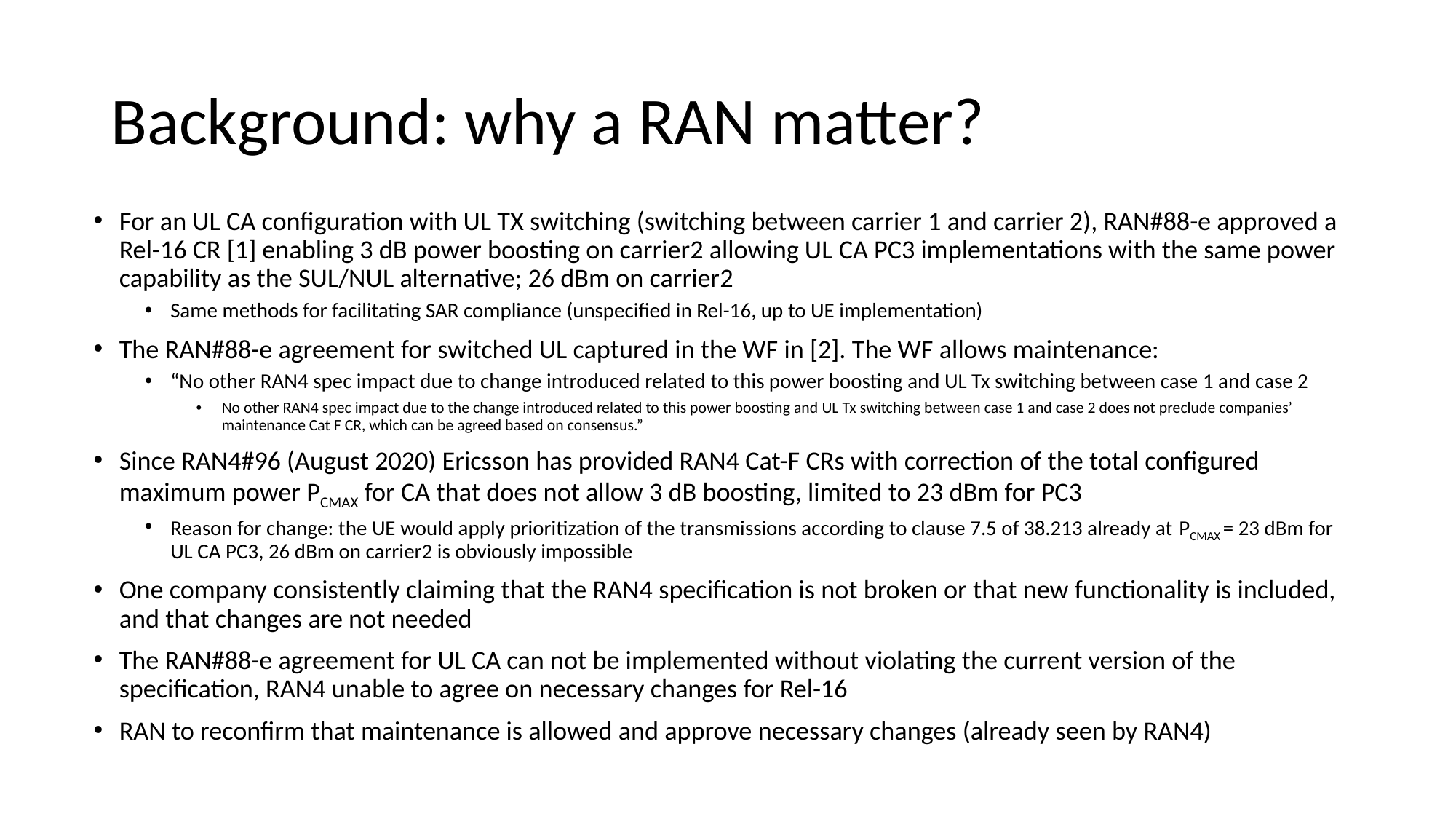

# Background: why a RAN matter?
For an UL CA configuration with UL TX switching (switching between carrier 1 and carrier 2), RAN#88-e approved a Rel-16 CR [1] enabling 3 dB power boosting on carrier2 allowing UL CA PC3 implementations with the same power capability as the SUL/NUL alternative; 26 dBm on carrier2
Same methods for facilitating SAR compliance (unspecified in Rel-16, up to UE implementation)
The RAN#88-e agreement for switched UL captured in the WF in [2]. The WF allows maintenance:
“No other RAN4 spec impact due to change introduced related to this power boosting and UL Tx switching between case 1 and case 2
No other RAN4 spec impact due to the change introduced related to this power boosting and UL Tx switching between case 1 and case 2 does not preclude companies’ maintenance Cat F CR, which can be agreed based on consensus.”
Since RAN4#96 (August 2020) Ericsson has provided RAN4 Cat-F CRs with correction of the total configured maximum power PCMAX for CA that does not allow 3 dB boosting, limited to 23 dBm for PC3
Reason for change: the UE would apply prioritization of the transmissions according to clause 7.5 of 38.213 already at PCMAX = 23 dBm for UL CA PC3, 26 dBm on carrier2 is obviously impossible
One company consistently claiming that the RAN4 specification is not broken or that new functionality is included, and that changes are not needed
The RAN#88-e agreement for UL CA can not be implemented without violating the current version of the specification, RAN4 unable to agree on necessary changes for Rel-16
RAN to reconfirm that maintenance is allowed and approve necessary changes (already seen by RAN4)